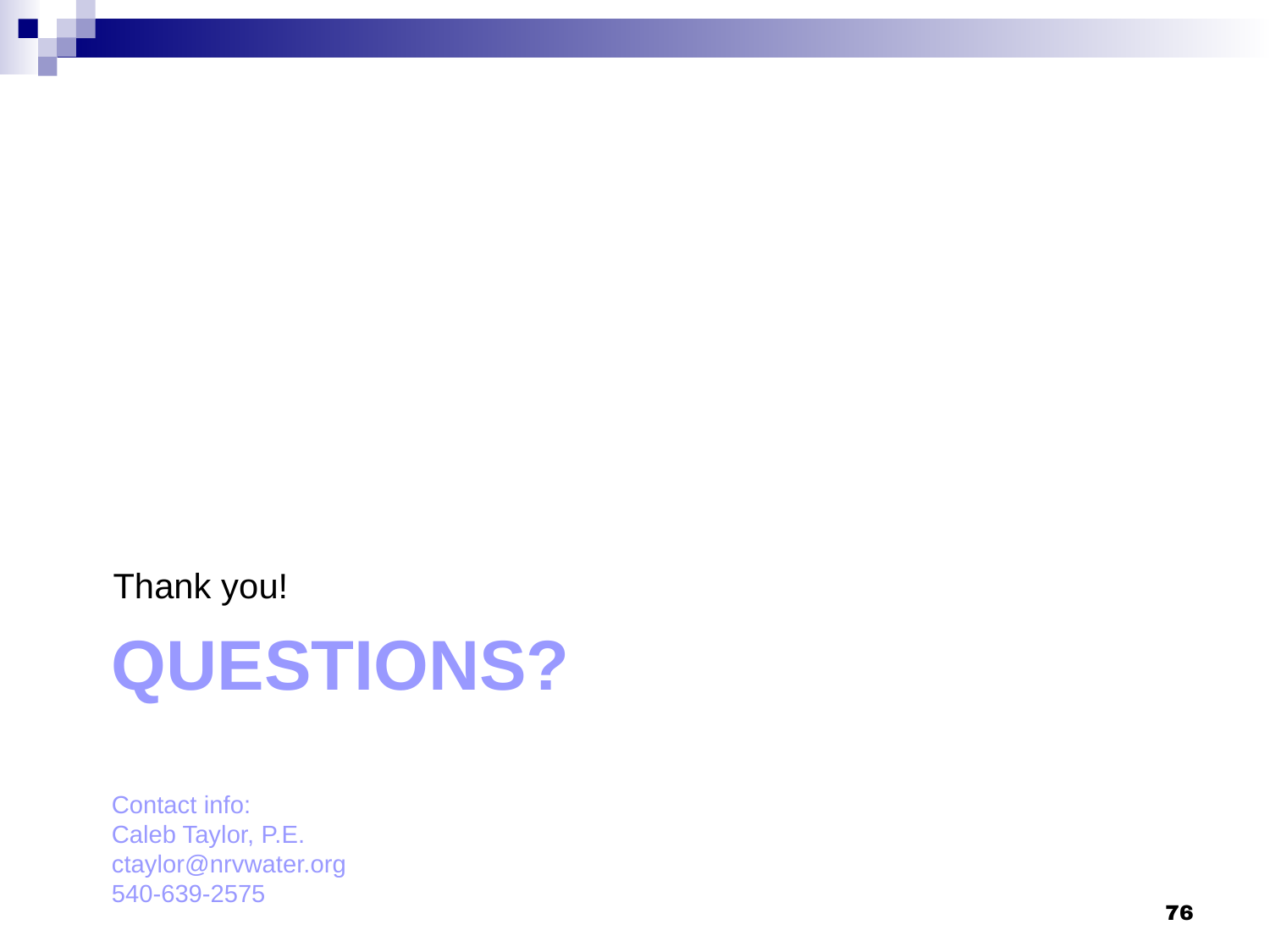

Thank you!
# QUESTIONS? Contact info: Caleb Taylor, P.E. ctaylor@nrvwater.org 540-639-2575
76